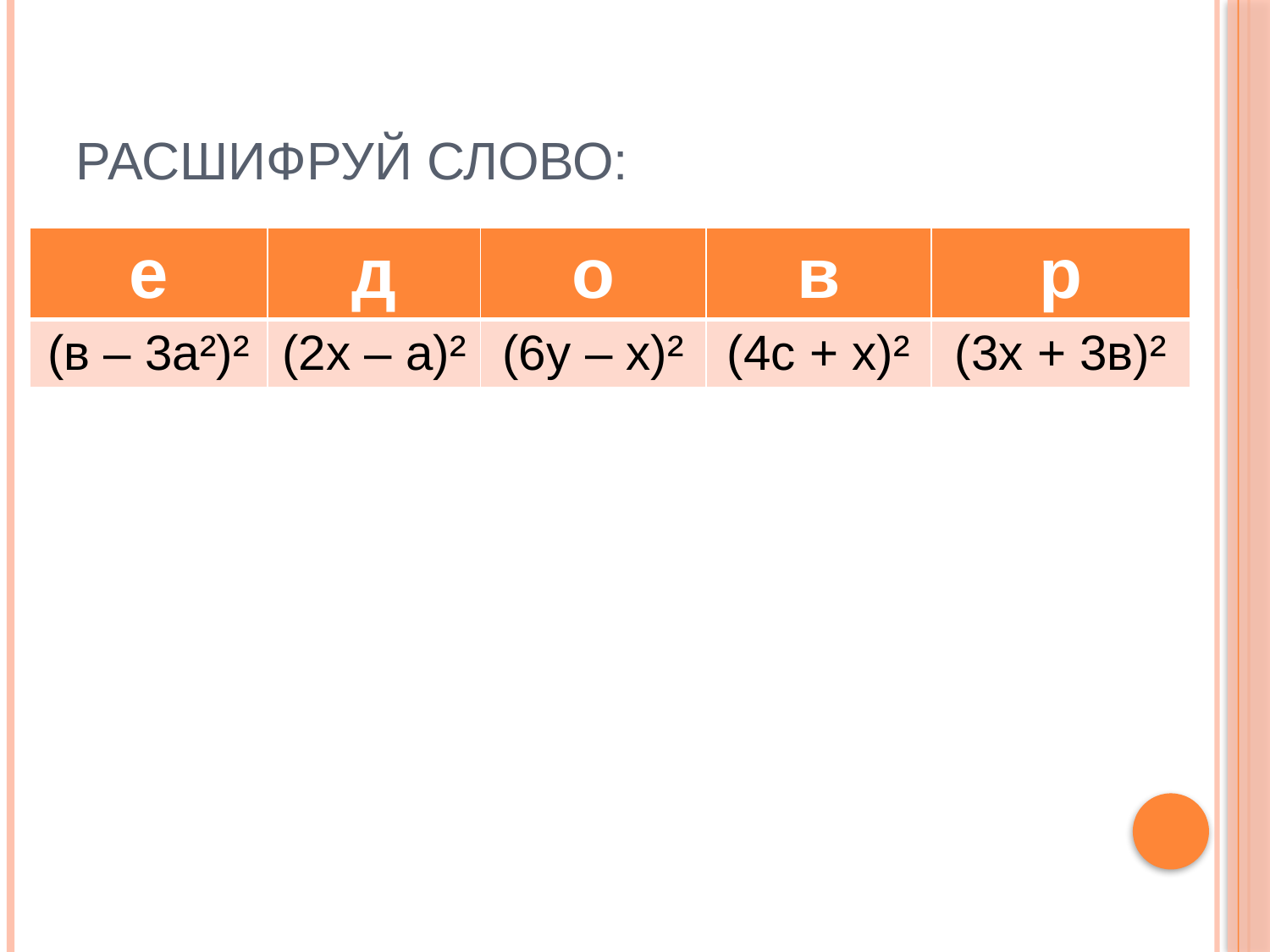

# Расшифруй слово:
| е | д | о | в | р |
| --- | --- | --- | --- | --- |
| (в – 3а²)² | (2х – а)² | (6у – х)² | (4с + х)² | (3х + 3в)² |